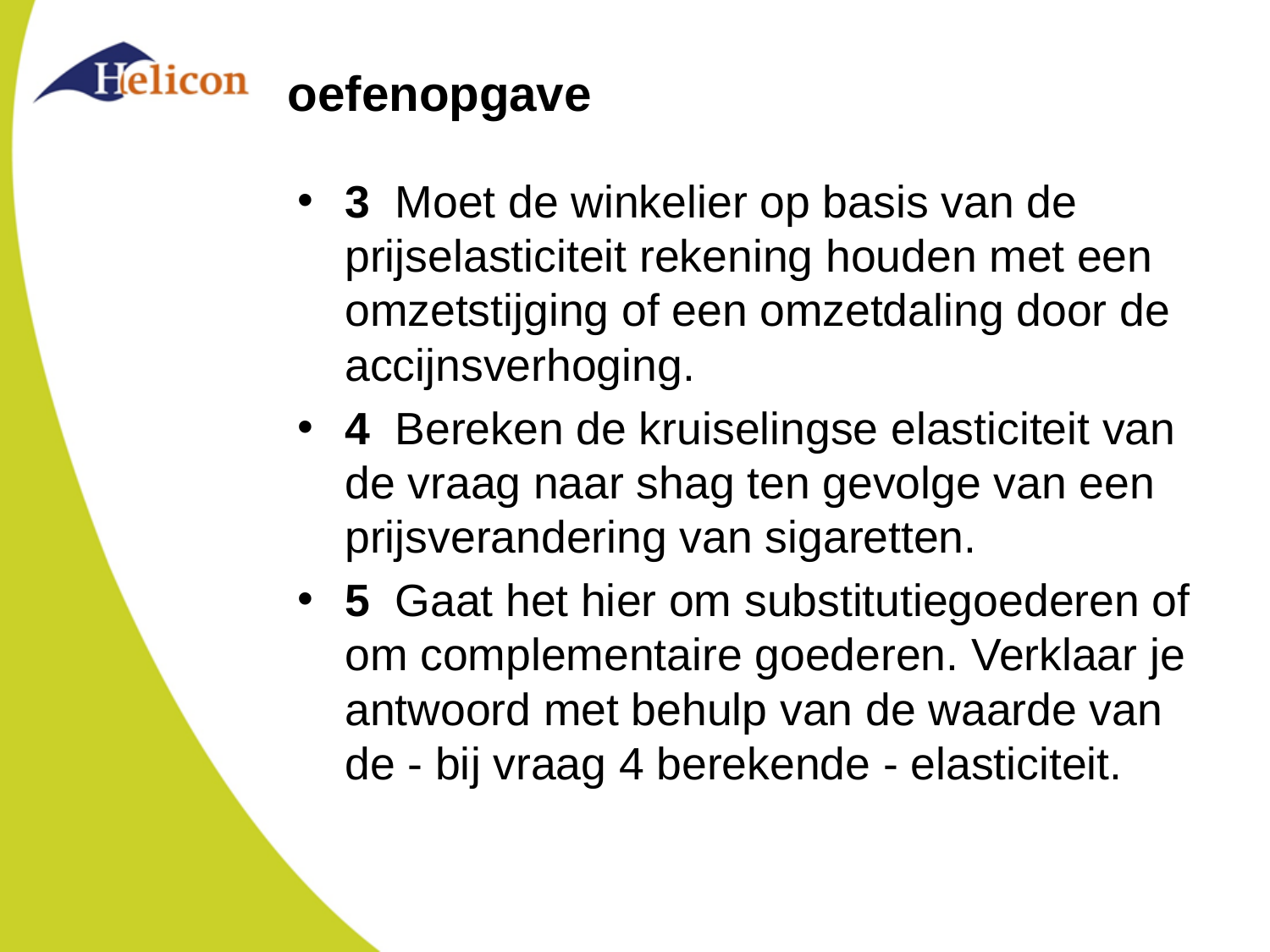

# oefenopgave
3  Moet de winkelier op basis van de prijselasticiteit rekening houden met een omzetstijging of een omzetdaling door de accijnsverhoging.
4  Bereken de kruiselingse elasticiteit van de vraag naar shag ten gevolge van een prijsverandering van sigaretten.
5  Gaat het hier om substitutiegoederen of om complementaire goederen. Verklaar je antwoord met behulp van de waarde van de - bij vraag 4 berekende - elasticiteit.